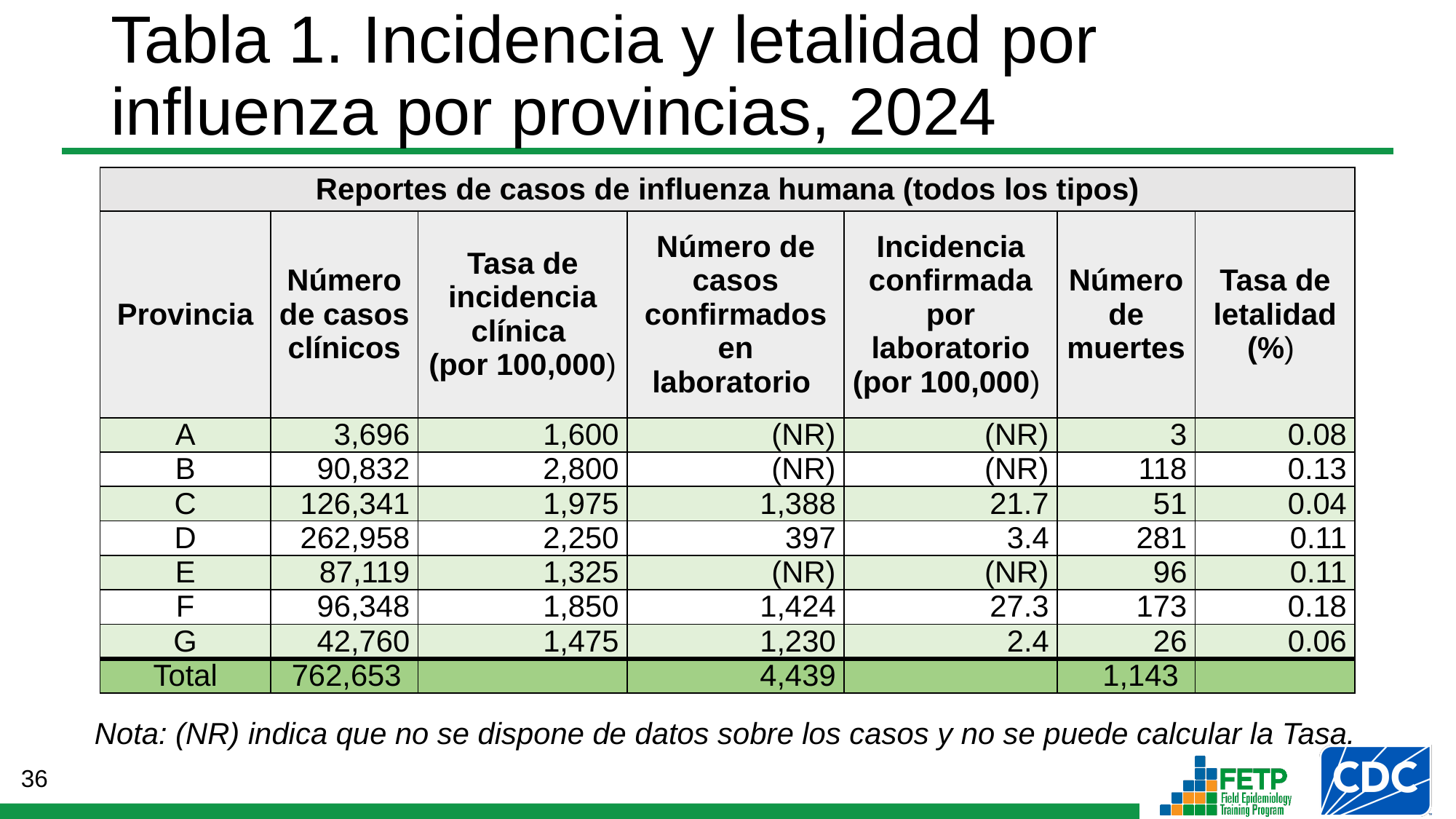

# Tabla 1. Incidencia y letalidad por influenza por provincias, 2024
| Reportes de casos de influenza humana (todos los tipos) |  |  |  |  |  |  |
| --- | --- | --- | --- | --- | --- | --- |
| Provincia | Número de casos clínicos | Tasa de incidencia clínica (por 100,000) | Número de casos confirmados en laboratorio | Incidencia confirmada por laboratorio (por 100,000) | Número de muertes | Tasa de letalidad (%) |
| A | 3,696 | 1,600 | (NR) | (NR) | 3 | 0.08 |
| B | 90,832 | 2,800 | (NR) | (NR) | 118 | 0.13 |
| C | 126,341 | 1,975 | 1,388 | 21.7 | 51 | 0.04 |
| D | 262,958 | 2,250 | 397 | 3.4 | 281 | 0.11 |
| E | 87,119 | 1,325 | (NR) | (NR) | 96 | 0.11 |
| F | 96,348 | 1,850 | 1,424 | 27.3 | 173 | 0.18 |
| G | 42,760 | 1,475 | 1,230 | 2.4 | 26 | 0.06 |
| Total | 762,653 |  | 4,439 |  | 1,143 |  |
Nota: (NR) indica que no se dispone de datos sobre los casos y no se puede calcular la Tasa.